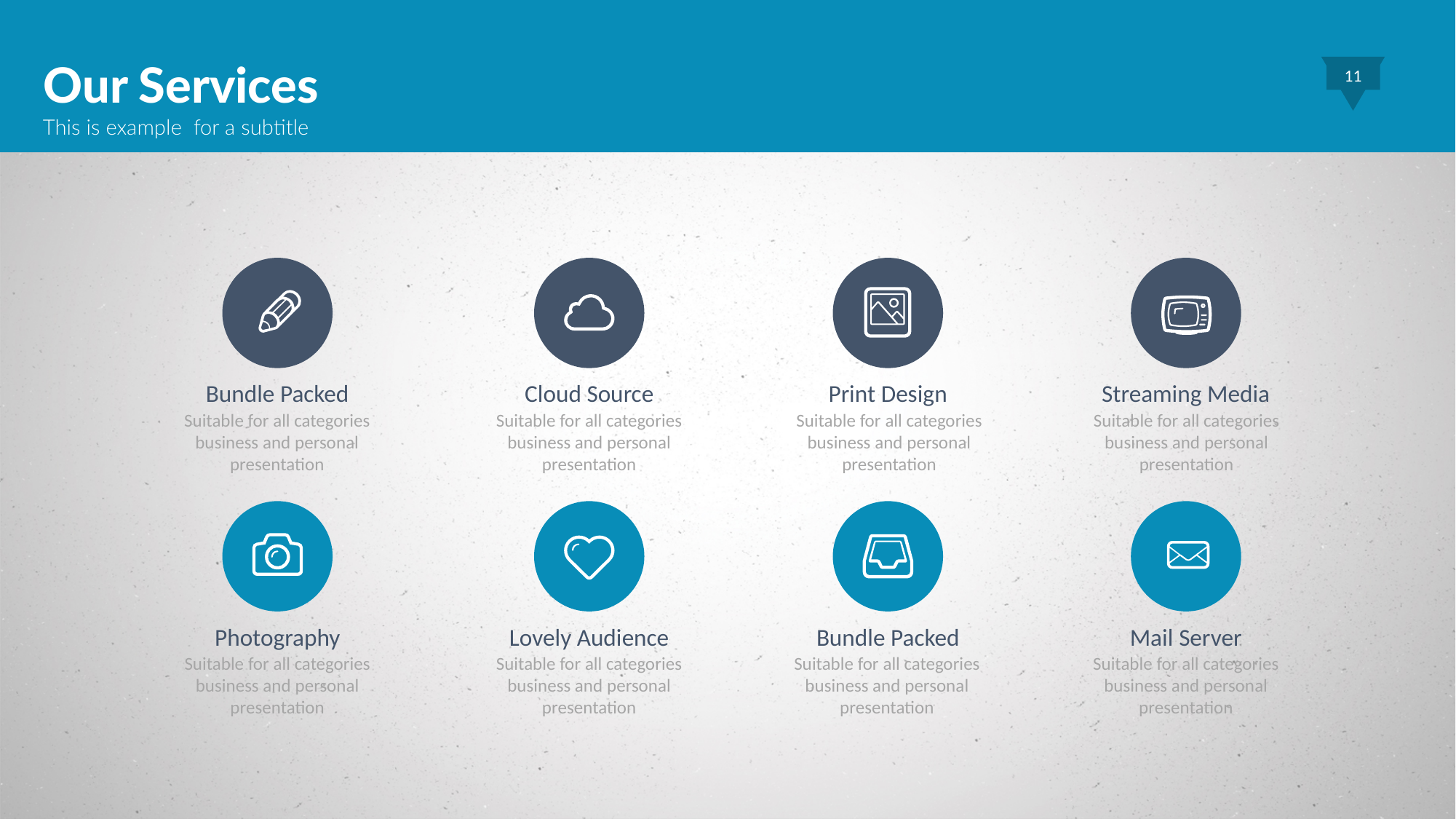

Our Services
This is example  for a subtitle

11

Bundle Packed
Cloud Source
Print Design
Streaming Media
Suitable for all categories business and personal presentation
Suitable for all categories business and personal presentation
Suitable for all categories business and personal presentation
Suitable for all categories business and personal presentation

Photography
Lovely Audience
Bundle Packed
Mail Server
Suitable for all categories business and personal presentation
Suitable for all categories business and personal presentation
Suitable for all categories business and personal presentation
Suitable for all categories business and personal presentation